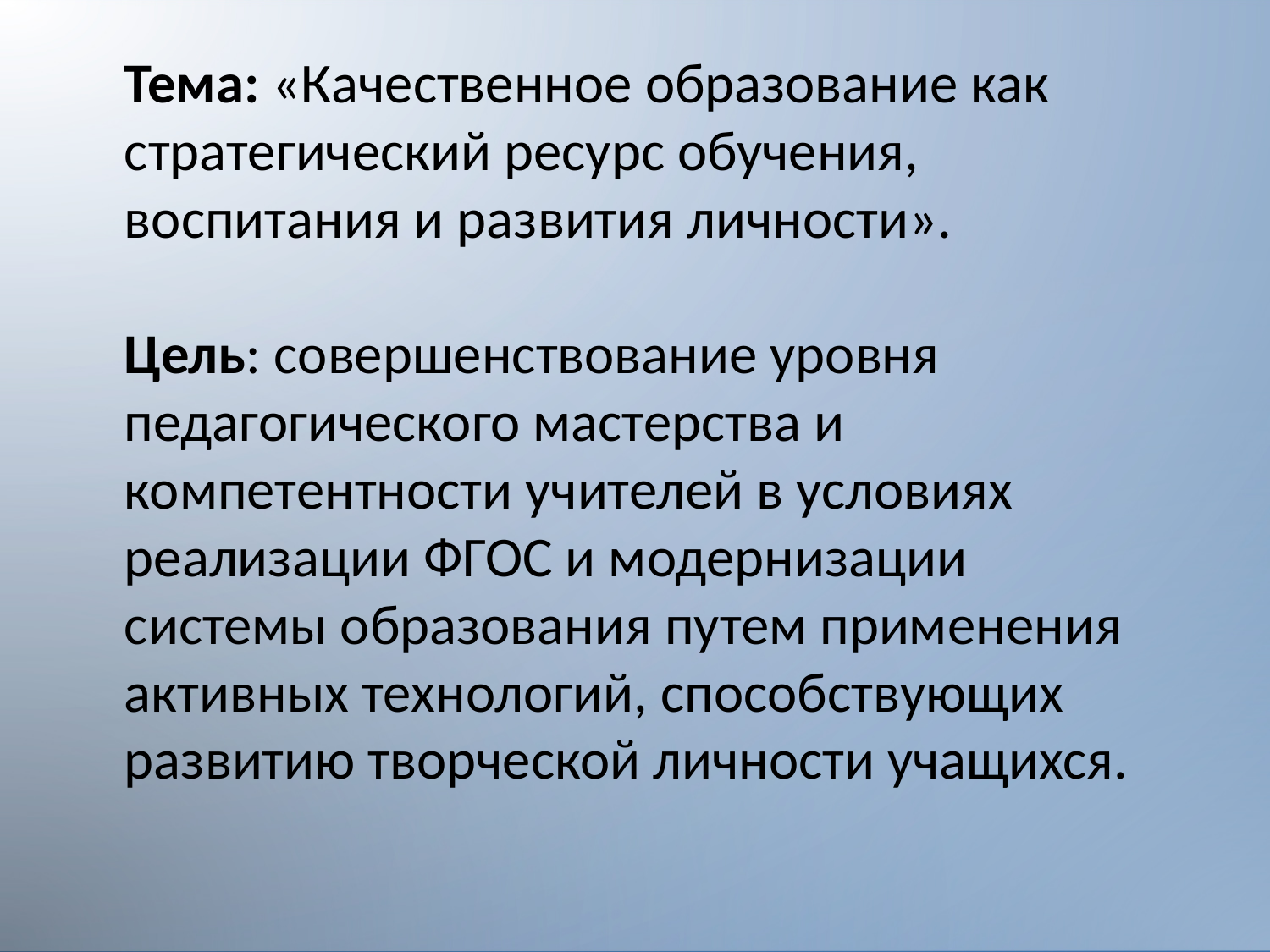

Тема: «Качественное образование как стратегический ресурс обучения, воспитания и развития личности».

Цель: совершенствование уровня педагогического мастерства и компетентности учителей в условиях реализации ФГОС и модернизации системы образования путем применения активных технологий, способствующих развитию творческой личности учащихся.